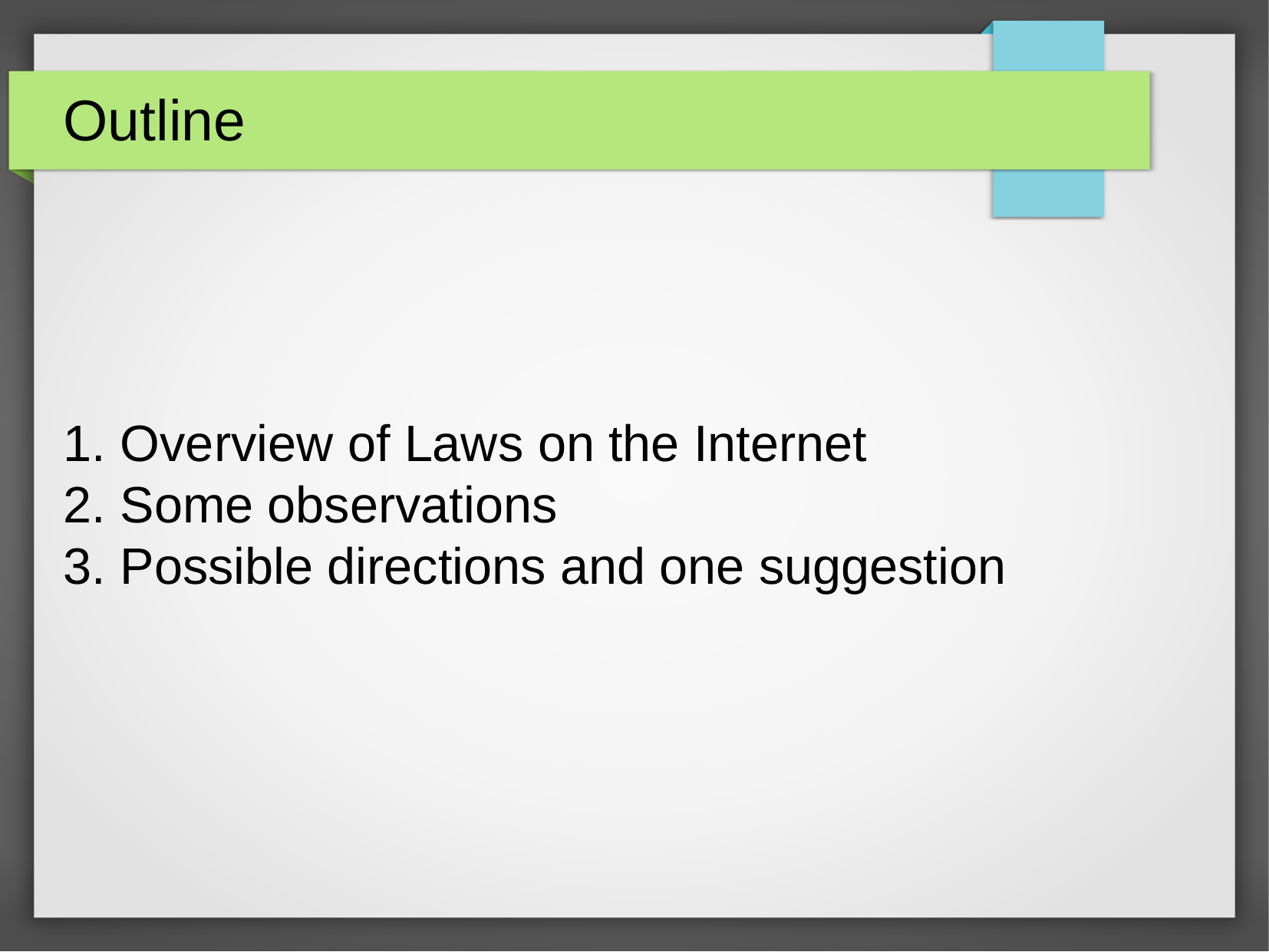

Outline
1. Overview of Laws on the Internet
2. Some observations
3. Possible directions and one suggestion